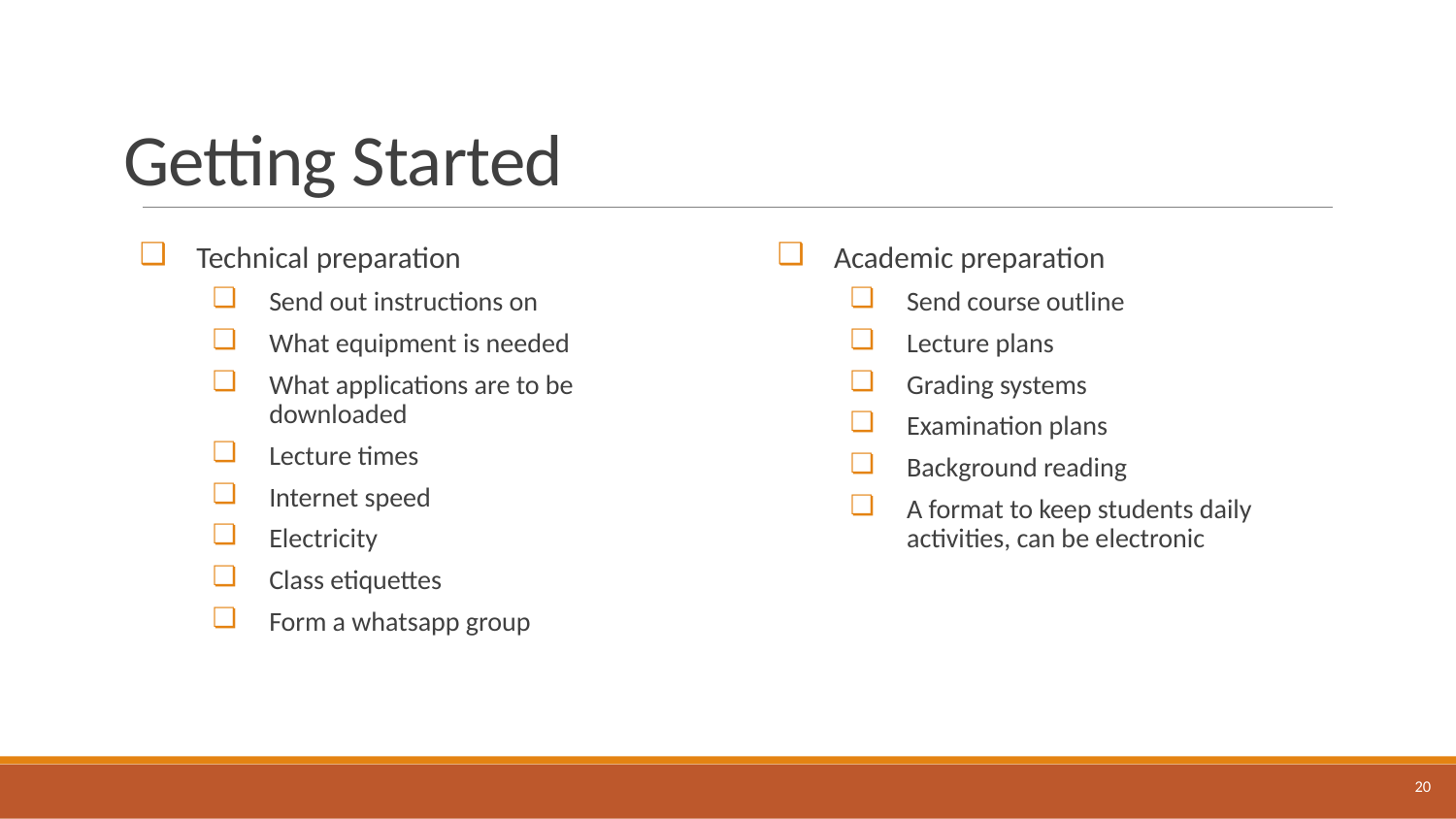

# Getting Started
Technical preparation
Send out instructions on
What equipment is needed
What applications are to be downloaded
Lecture times
Internet speed
Electricity
Class etiquettes
Form a whatsapp group

Academic preparation
Send course outline
Lecture plans
Grading systems
Examination plans
Background reading
A format to keep students daily activities, can be electronic
20